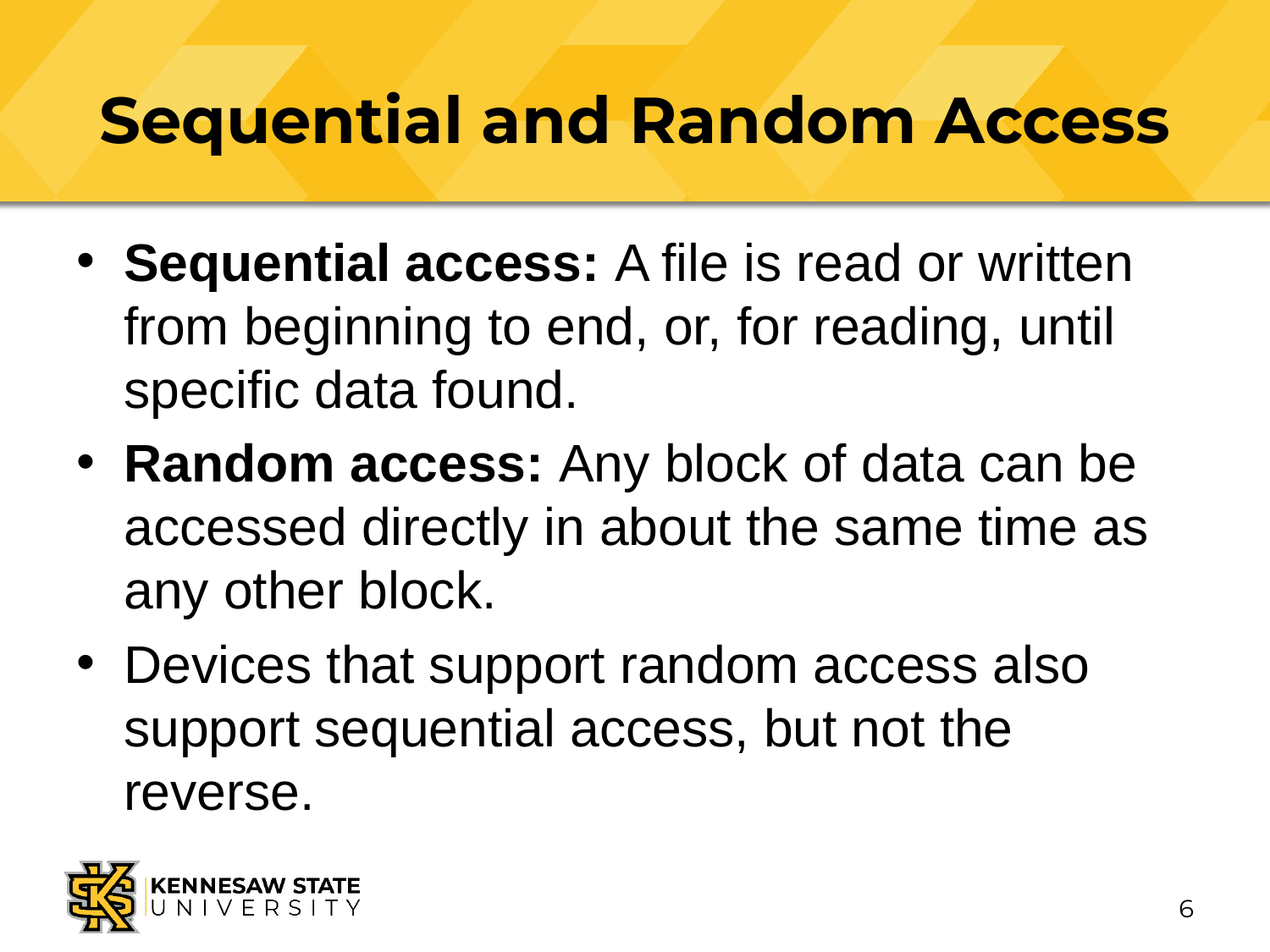

# Sequential and Random Access
Sequential access: A file is read or written from beginning to end, or, for reading, until specific data found.
Random access: Any block of data can be accessed directly in about the same time as any other block.
Devices that support random access also support sequential access, but not the reverse.
6